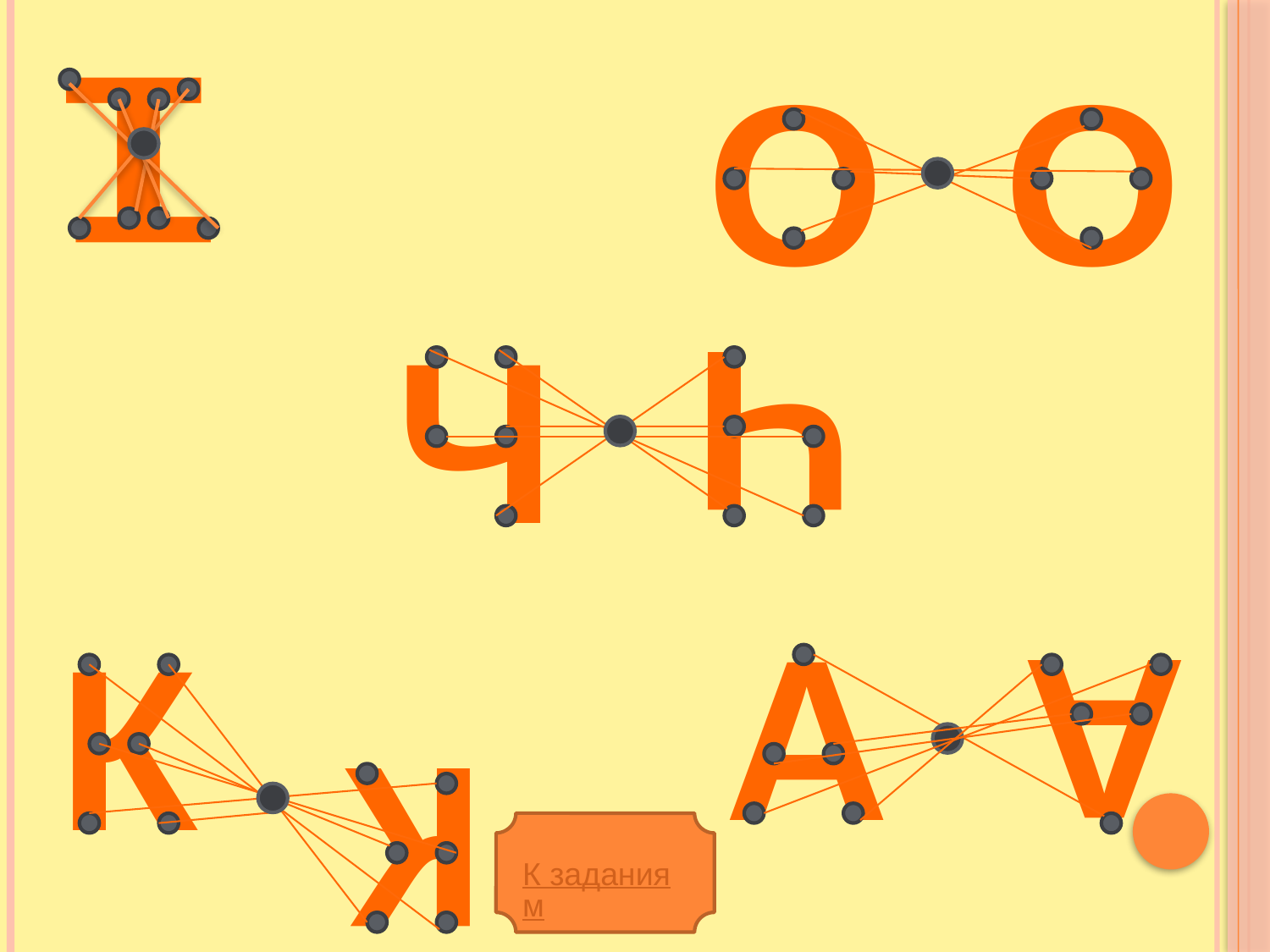

Т
Т
О
О

Ч
Ч

А
К
А

К

К заданиям